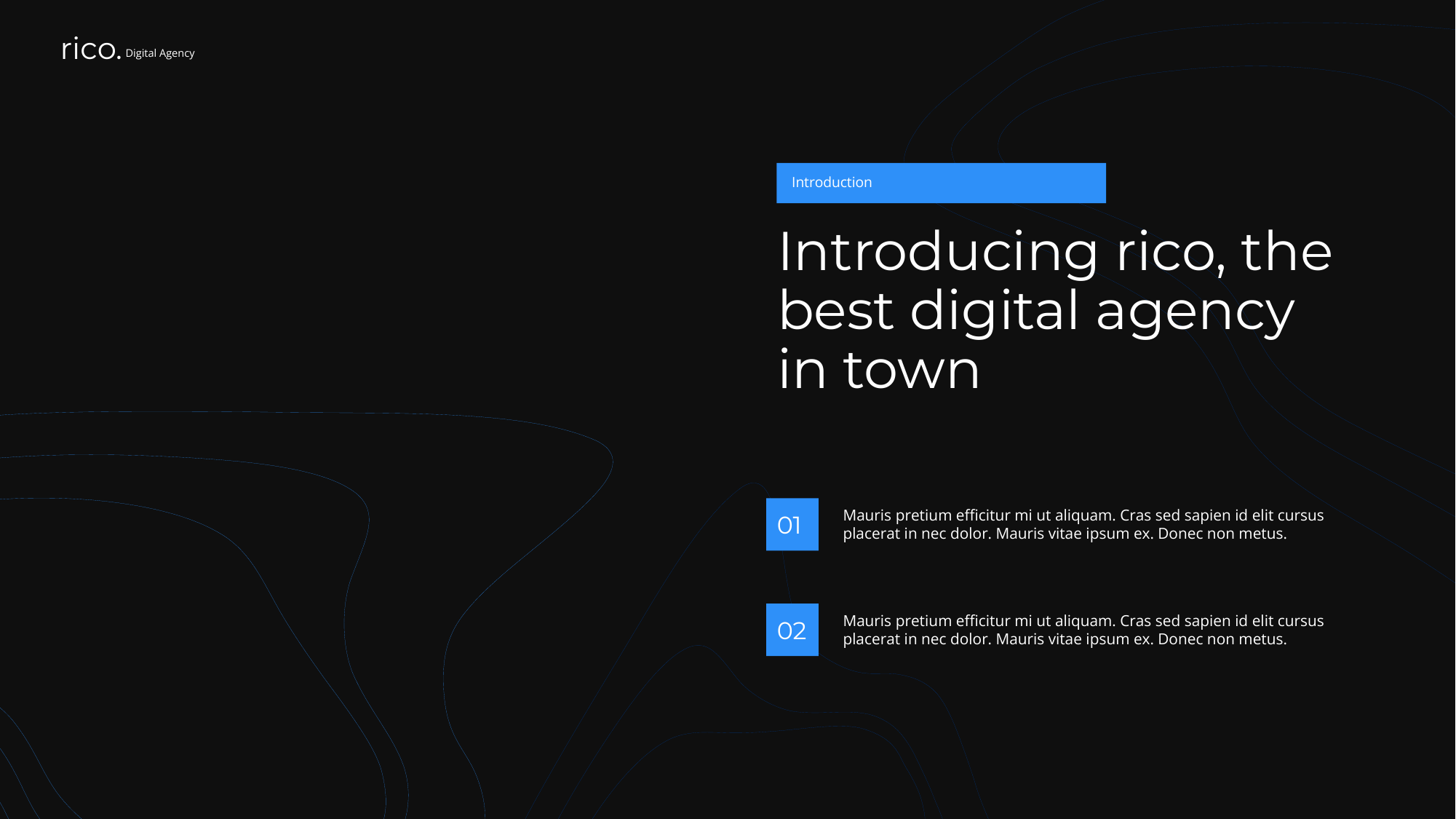

rico.
Digital Agency

Introduction
# Introducing rico, the best digital agency in town

01
Mauris pretium efficitur mi ut aliquam. Cras sed sapien id elit cursus placerat in nec dolor. Mauris vitae ipsum ex. Donec non metus.
02
Mauris pretium efficitur mi ut aliquam. Cras sed sapien id elit cursus placerat in nec dolor. Mauris vitae ipsum ex. Donec non metus.